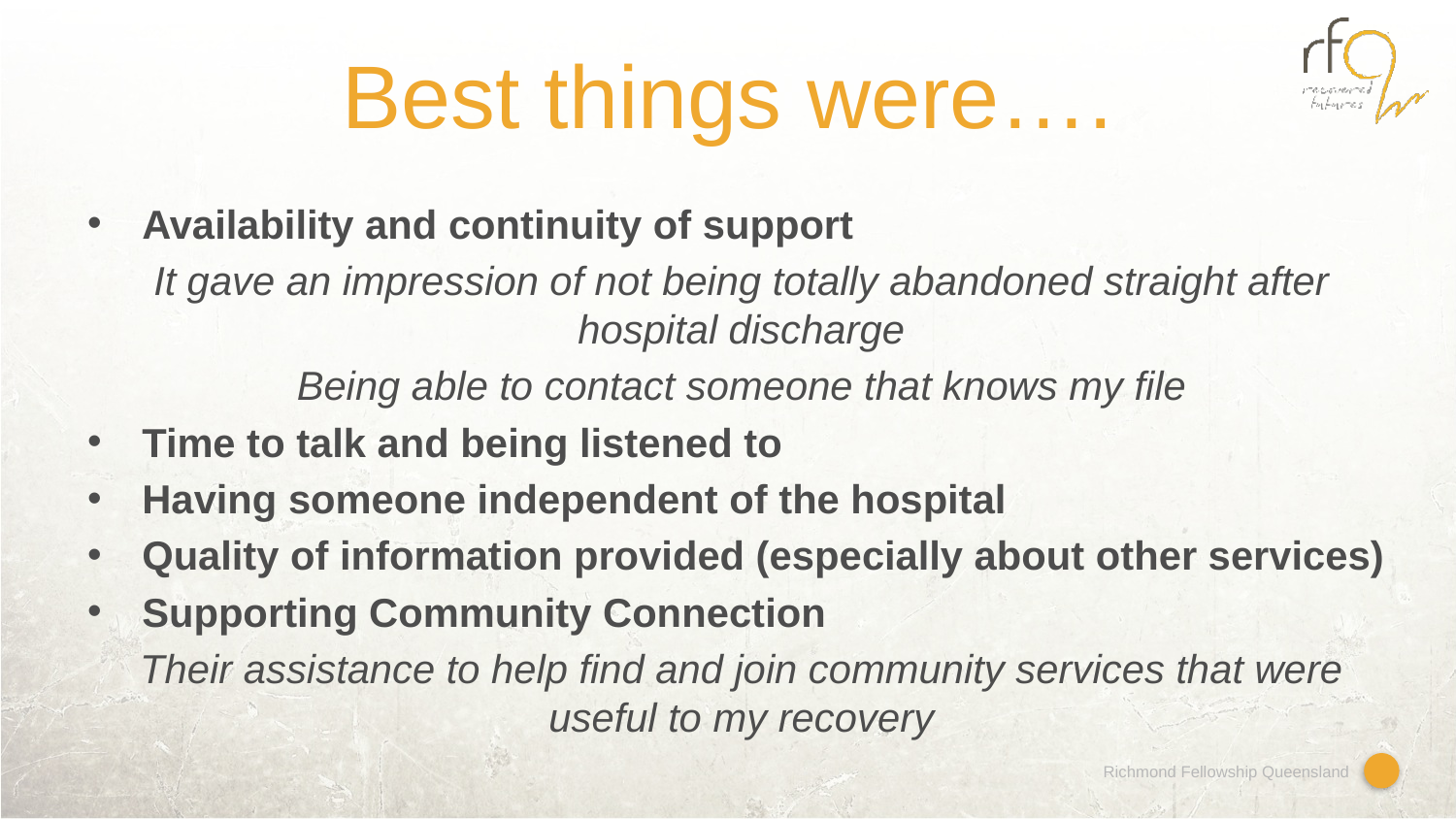

# Best things were….
Availability and continuity of support
It gave an impression of not being totally abandoned straight after hospital discharge
Being able to contact someone that knows my file
Time to talk and being listened to
Having someone independent of the hospital
Quality of information provided (especially about other services)
Supporting Community Connection
Their assistance to help find and join community services that were useful to my recovery